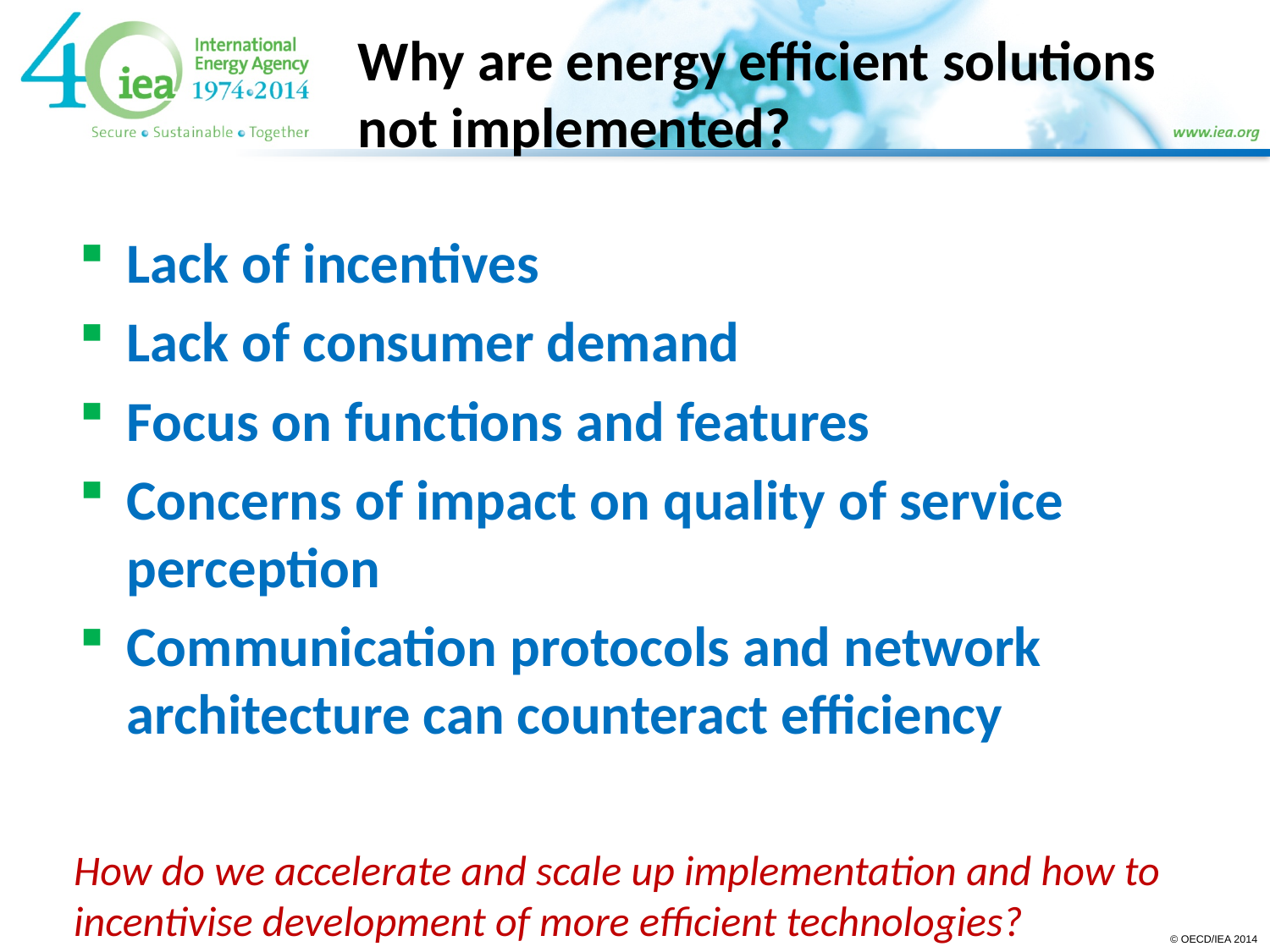

Why are energy efficient solutions not implemented?
Lack of incentives
Lack of consumer demand
Focus on functions and features
Concerns of impact on quality of service perception
Communication protocols and network architecture can counteract efficiency
How do we accelerate and scale up implementation and how to incentivise development of more efficient technologies?